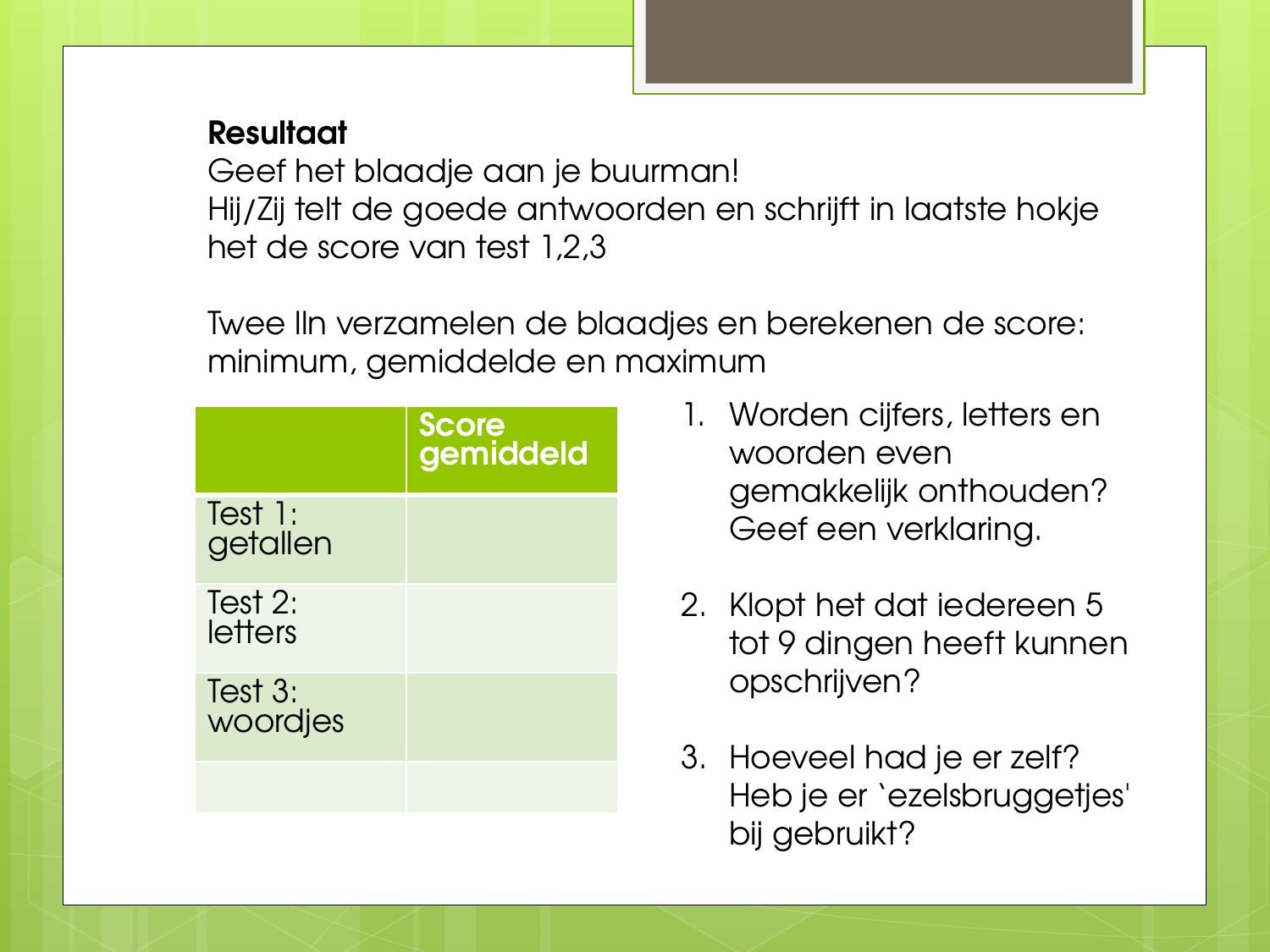

Resultaat
Geef het blaadje aan je buurman!
Hij/Zij telt de goede antwoorden en schrijft in laatste hokje het de score van test 1,2,3
Twee lln verzamelen de blaadjes en berekenen de score: minimum, gemiddelde en maximum
Worden cijfers, letters en woorden even gemakkelijk onthouden? Geef een verklaring.
Klopt het dat iedereen 5 tot 9 dingen heeft kunnen opschrijven?
Hoeveel had je er zelf? Heb je er ‘ezelsbruggetjes' bij gebruikt?
|  | Score gemiddeld |
| --- | --- |
| Test 1: getallen |  |
| Test 2: letters |  |
| Test 3: woordjes |  |
|  |  |